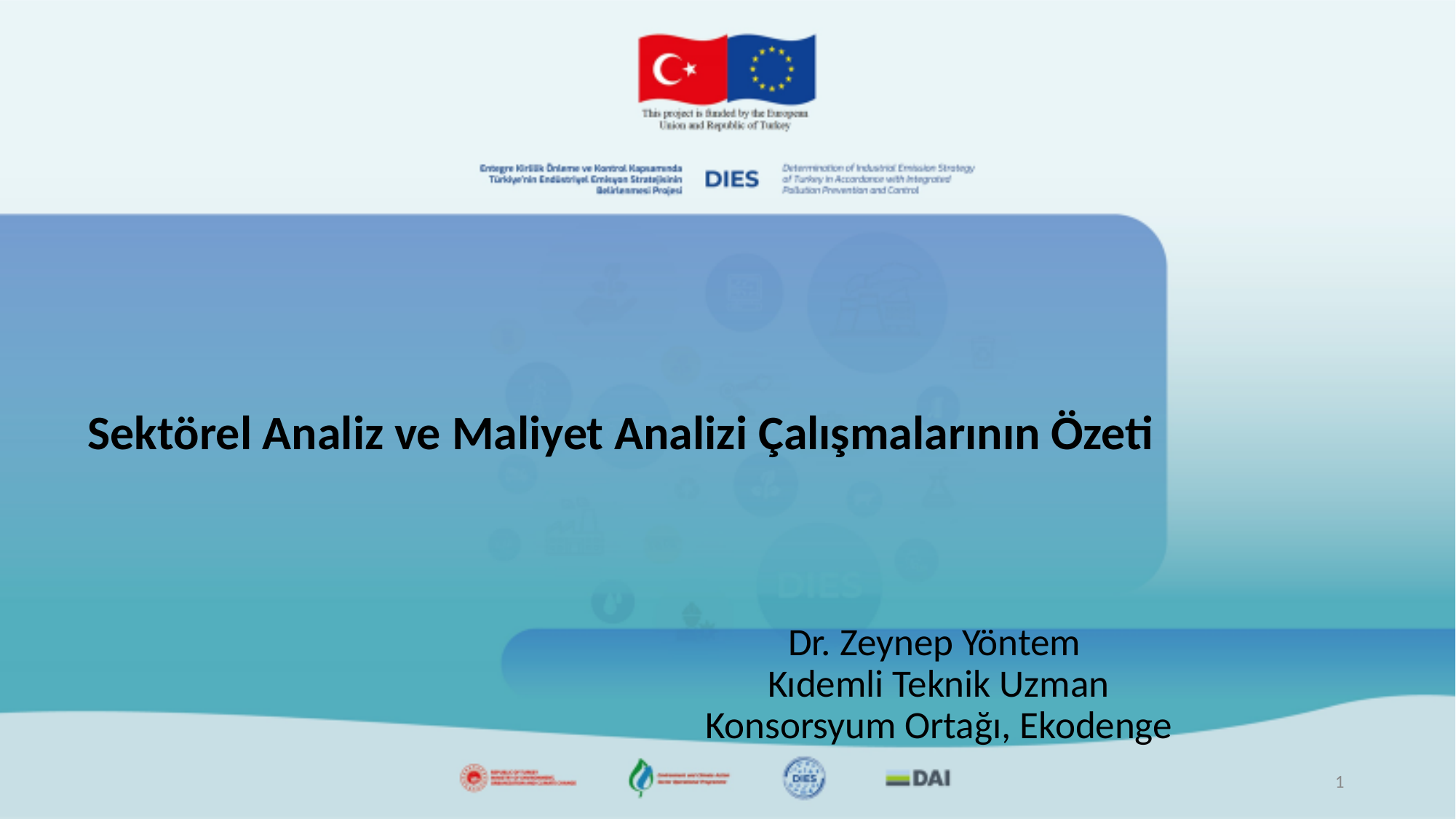

Sektörel Analiz ve Maliyet Analizi Çalışmalarının Özeti
Dr. Zeynep Yöntem
Kıdemli Teknik Uzman
Konsorsyum Ortağı, Ekodenge
1